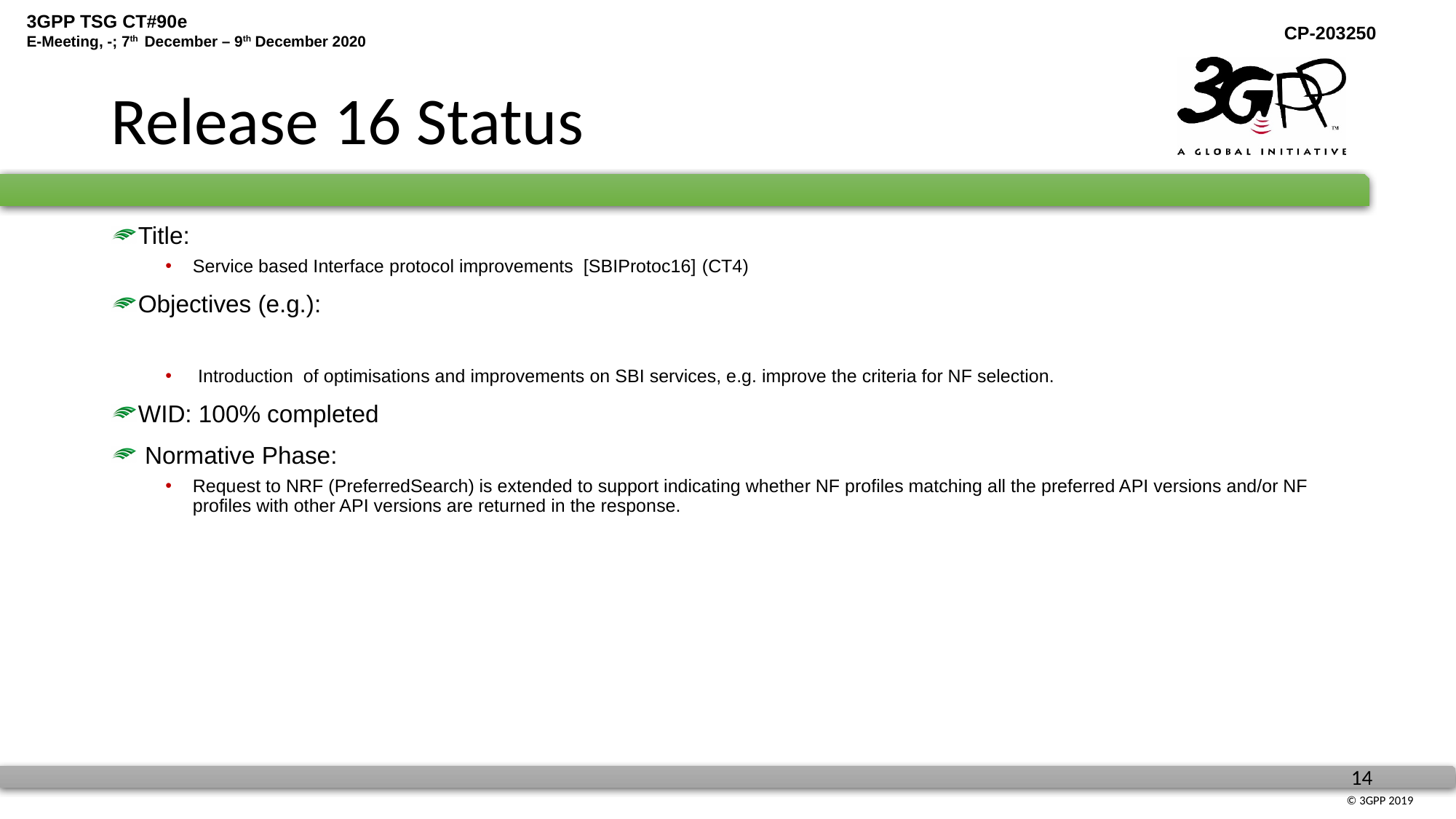

# Release 16 Status
Title:
Service based Interface protocol improvements  [SBIProtoc16] (CT4)
Objectives (e.g.):

 Introduction  of optimisations and improvements on SBI services, e.g. improve the criteria for NF selection.
WID: 100% completed
 Normative Phase:
Request to NRF (PreferredSearch) is extended to support indicating whether NF profiles matching all the preferred API versions and/or NF profiles with other API versions are returned in the response.